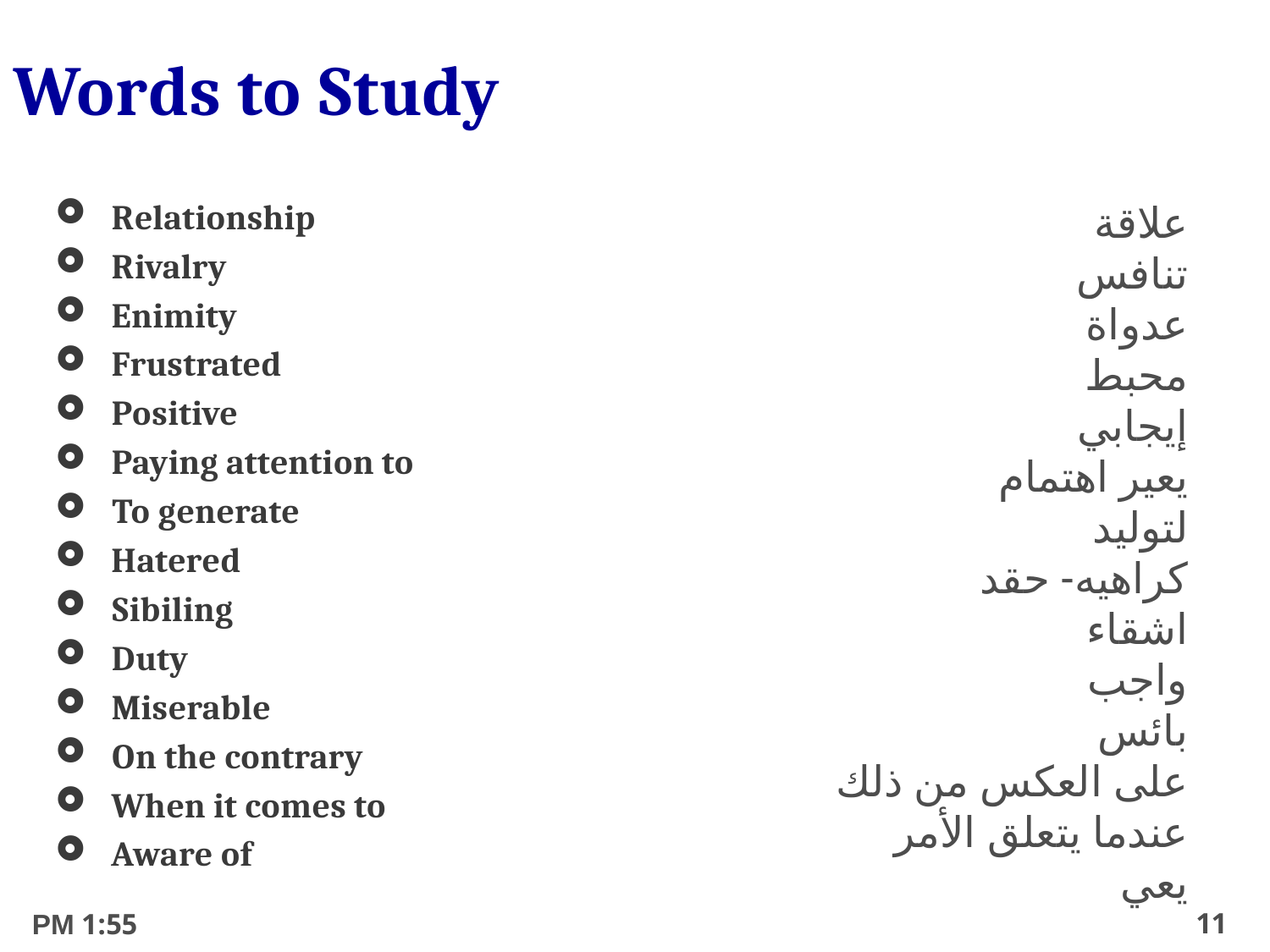

# Words to Study

علاقة
تنافس
عدواة
محبط
إيجابي
يعير اهتمام
لتوليد
كراهيه- حقد
اشقاء
واجب
بائس
على العكس من ذلك
عندما يتعلق الأمر
يعي

Relationship
Rivalry
Enimity
Frustrated
Positive
Paying attention to
To generate
Hatered
Sibiling
Duty
Miserable
On the contrary
When it comes to
Aware of